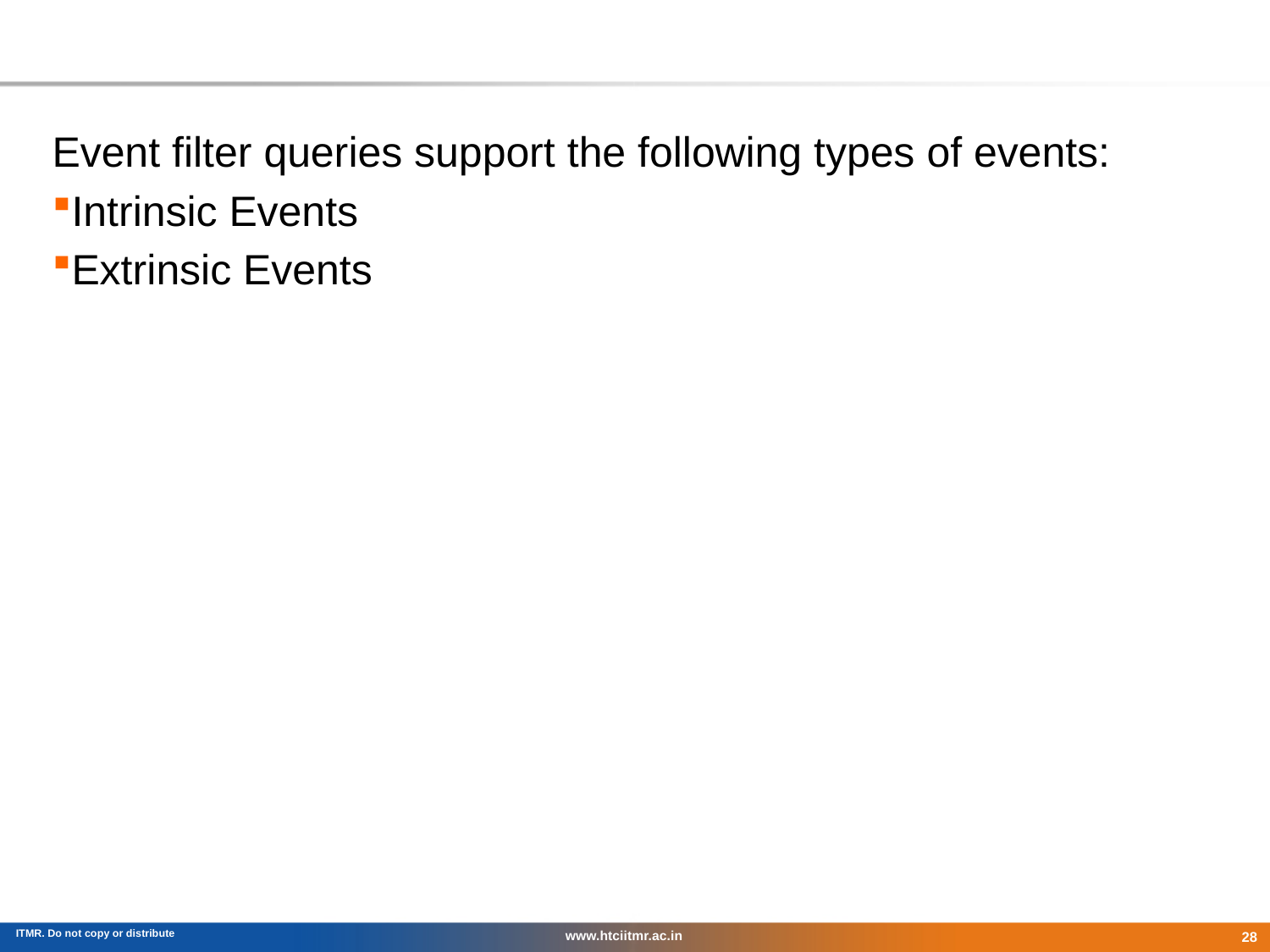

#
Event filter queries support the following types of events:
Intrinsic Events
Extrinsic Events